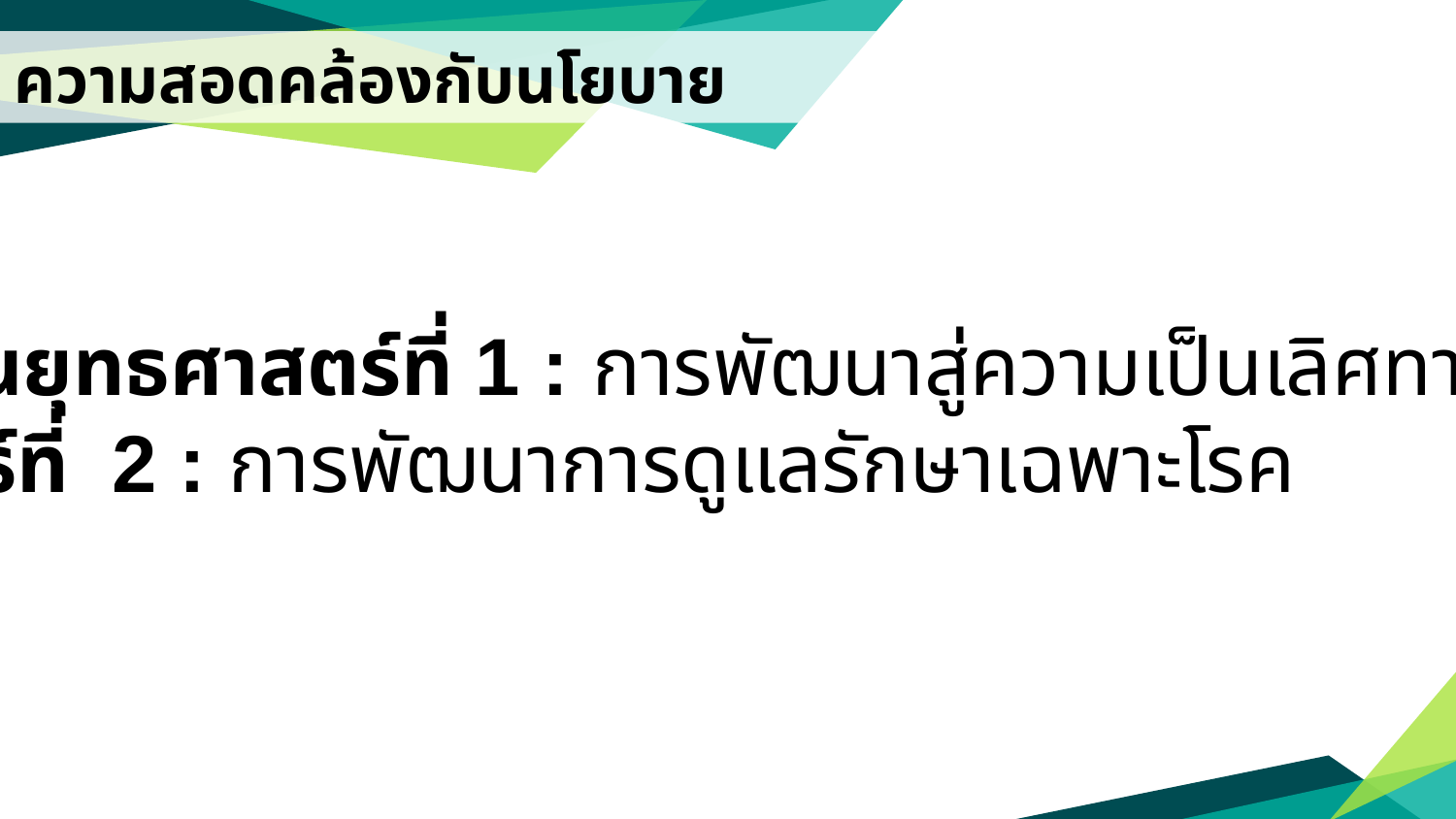

ความสอดคล้องกับนโยบาย
ประเด็นยุทธศาสตร์ที่ 1 : การพัฒนาสู่ความเป็นเลิศทางคลินิก
กลยุทธ์ที่  2 : การพัฒนาการดูแลรักษาเฉพาะโรค